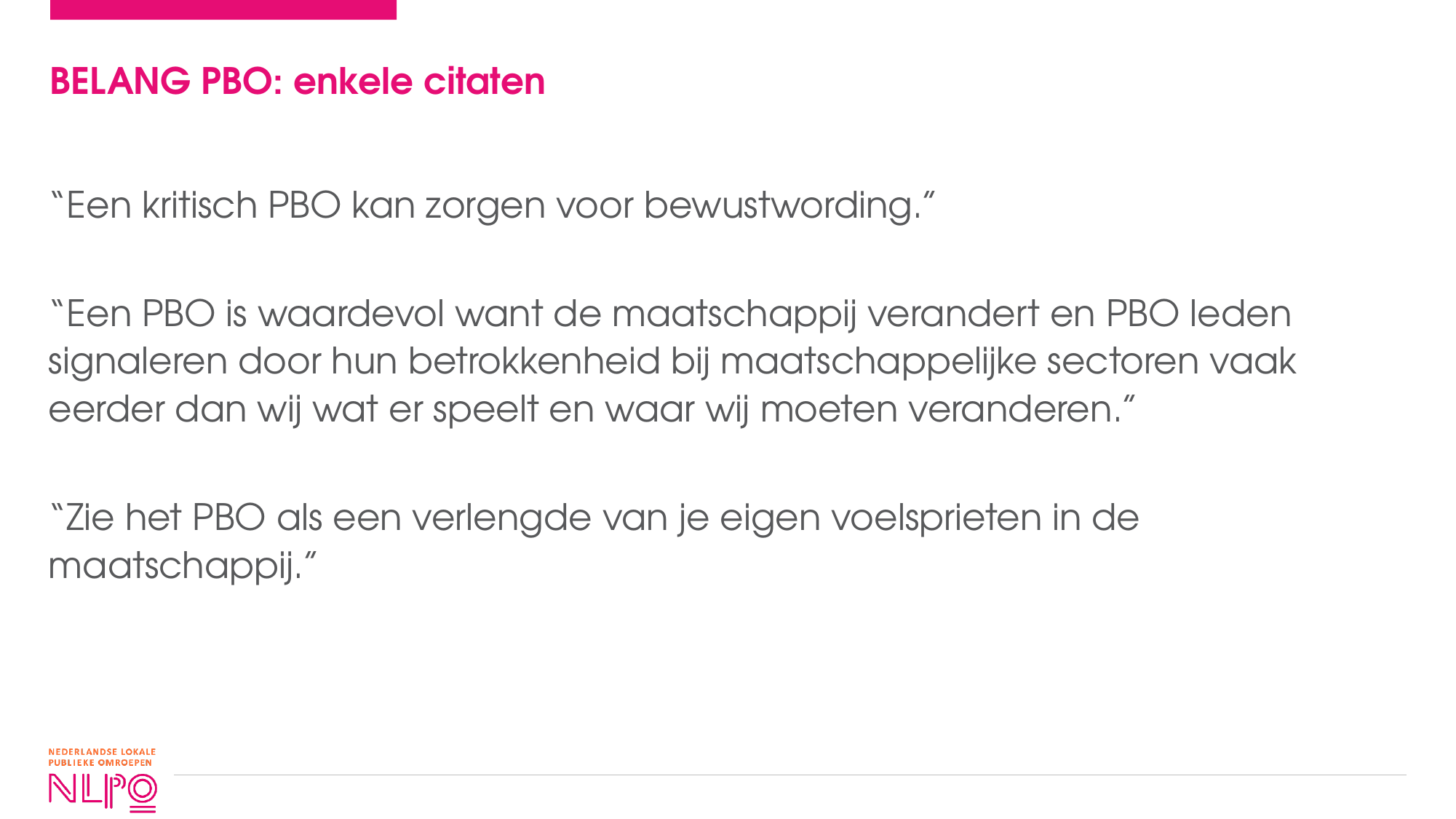

# BELANG PBO: enkele citaten

“Een kritisch PBO kan zorgen voor bewustwording.”

“Een PBO is waardevol want de maatschappij verandert en PBO leden signaleren door hun betrokkenheid bij maatschappelijke sectoren vaak eerder dan wij wat er speelt en waar wij moeten veranderen.”

“Zie het PBO als een verlengde van je eigen voelsprieten in de maatschappij.”